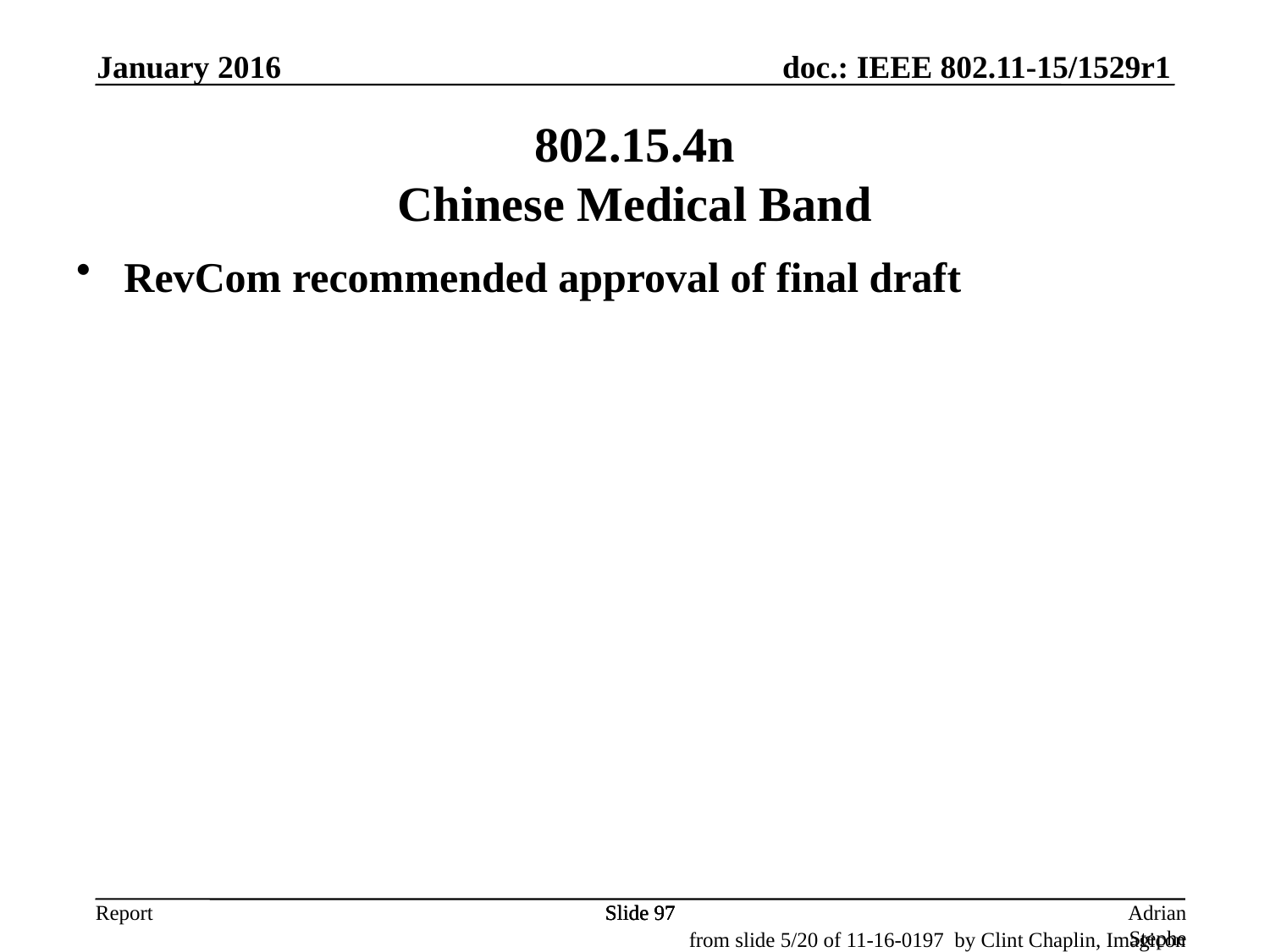

January 2016
802.15.4n
Chinese Medical Band
RevCom recommended approval of final draft
Slide 97
Slide 97
Slide 97
Adrian Stephens, Intel Corporation
from slide 5/20 of 11-16-0197  by Clint Chaplin, Imagicon